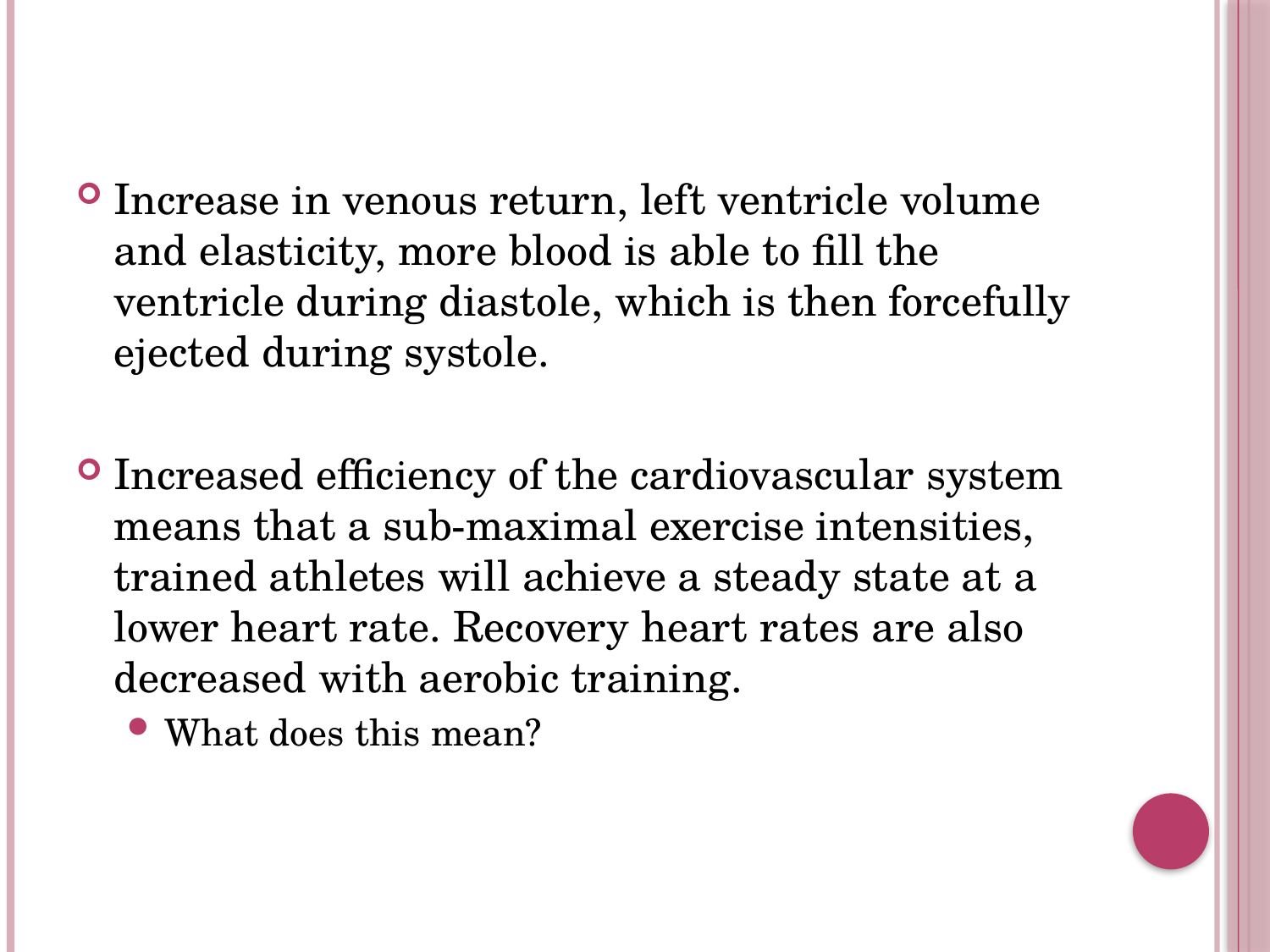

Increase in venous return, left ventricle volume and elasticity, more blood is able to fill the ventricle during diastole, which is then forcefully ejected during systole.

Increased efficiency of the cardiovascular system means that a sub-maximal exercise intensities, trained athletes will achieve a steady state at a lower heart rate. Recovery heart rates are also decreased with aerobic training.
What does this mean?